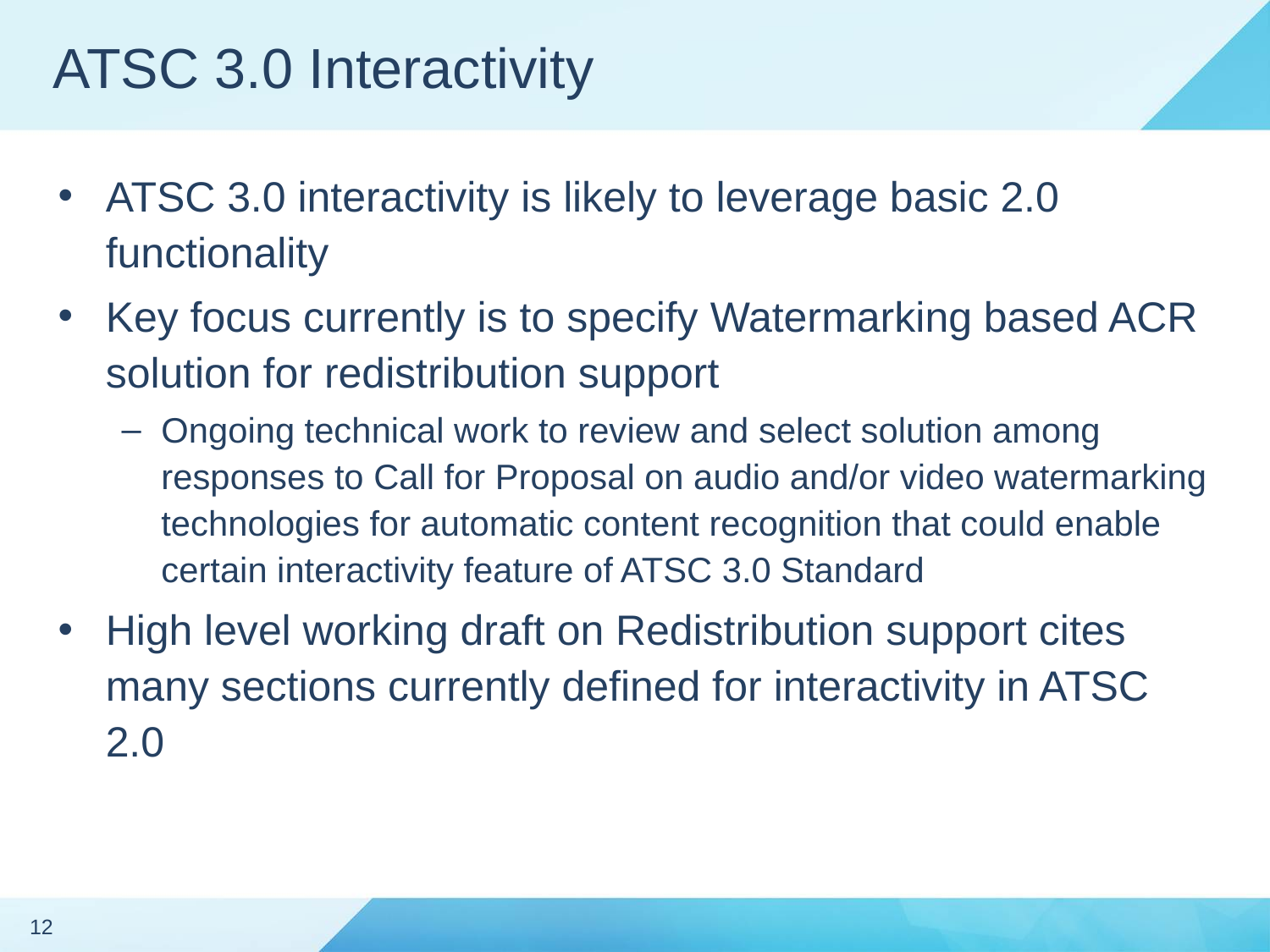

# ATSC 3.0 Interactivity
ATSC 3.0 interactivity is likely to leverage basic 2.0 functionality
Key focus currently is to specify Watermarking based ACR solution for redistribution support
Ongoing technical work to review and select solution among responses to Call for Proposal on audio and/or video watermarking technologies for automatic content recognition that could enable certain interactivity feature of ATSC 3.0 Standard
High level working draft on Redistribution support cites many sections currently defined for interactivity in ATSC 2.0

12